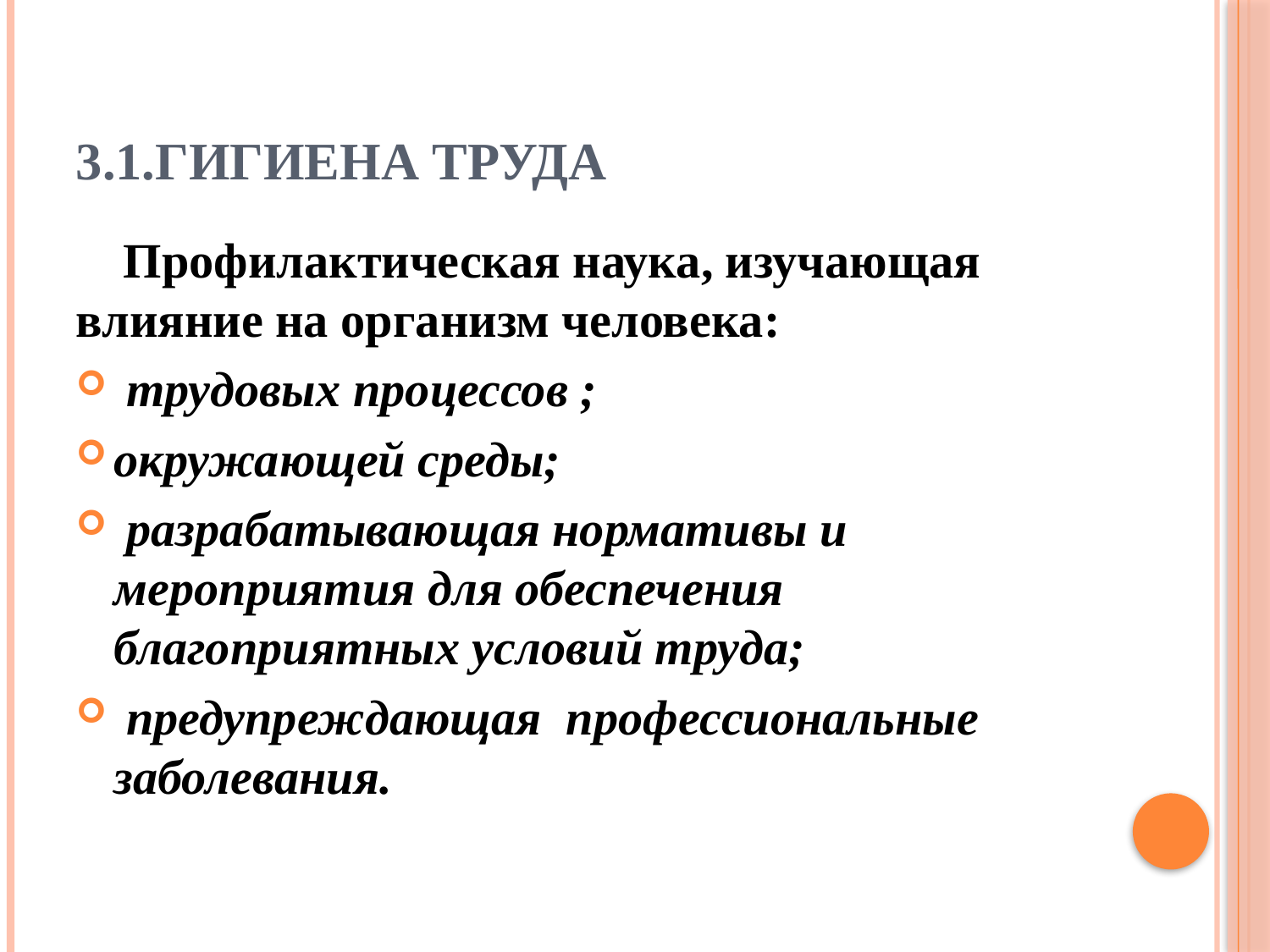

# 3.1.Гигиена труда
    Профилактическая наука, изучающая влияние на организм человека:
 трудовых процессов ;
окружающей среды;
 разрабатывающая нормативы и мероприятия для обеспечения благоприятных условий труда;
 предупреждающая  профессиональные заболевания.